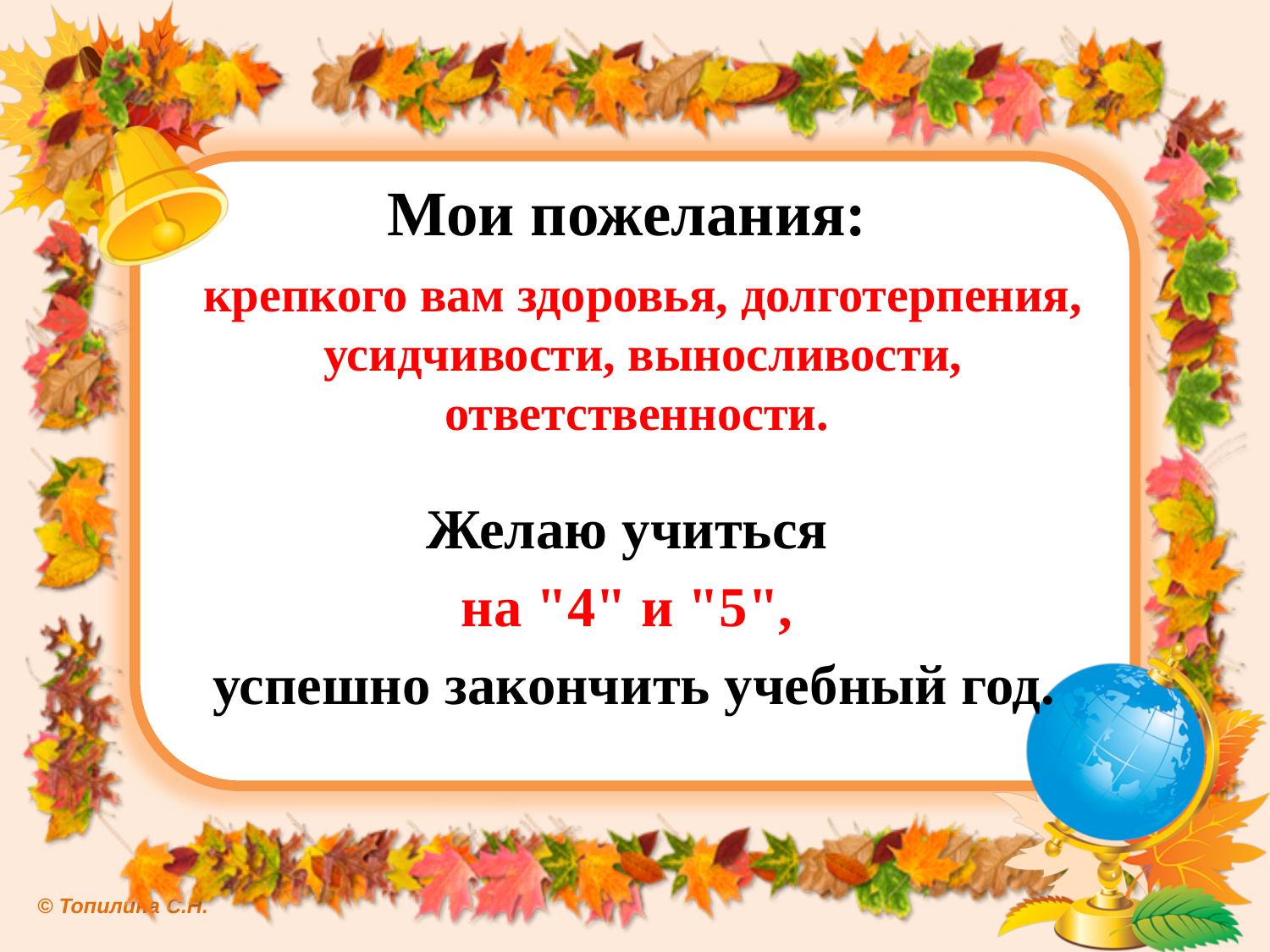

Мои пожелания:
крепкого вам здоровья, долготерпения, усидчивости, выносливости, ответственности.
 Желаю учиться
на "4" и "5",
 успешно закончить учебный год.